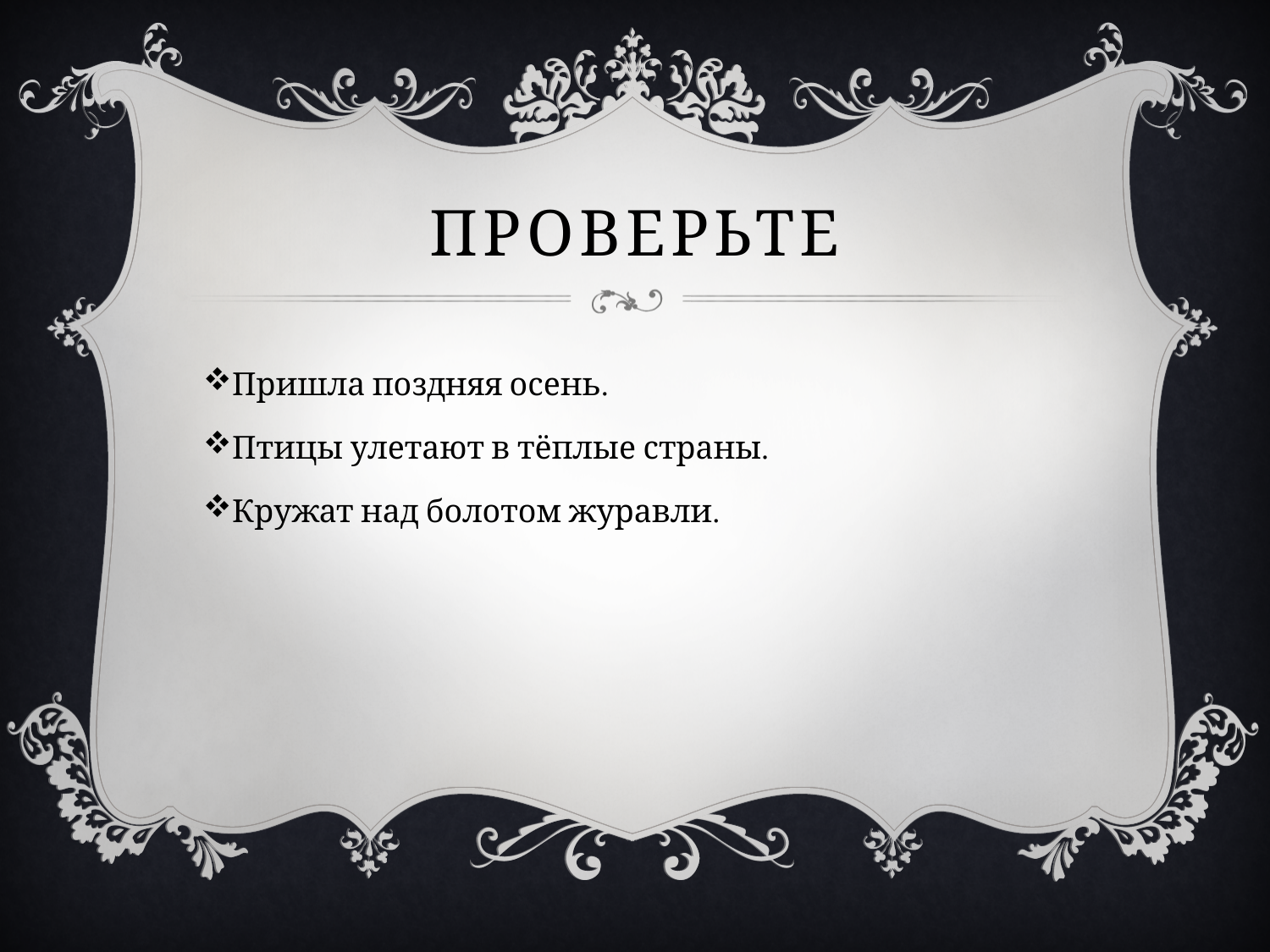

# Проверьте
Пришла поздняя осень.
Птицы улетают в тёплые страны.
Кружат над болотом журавли.